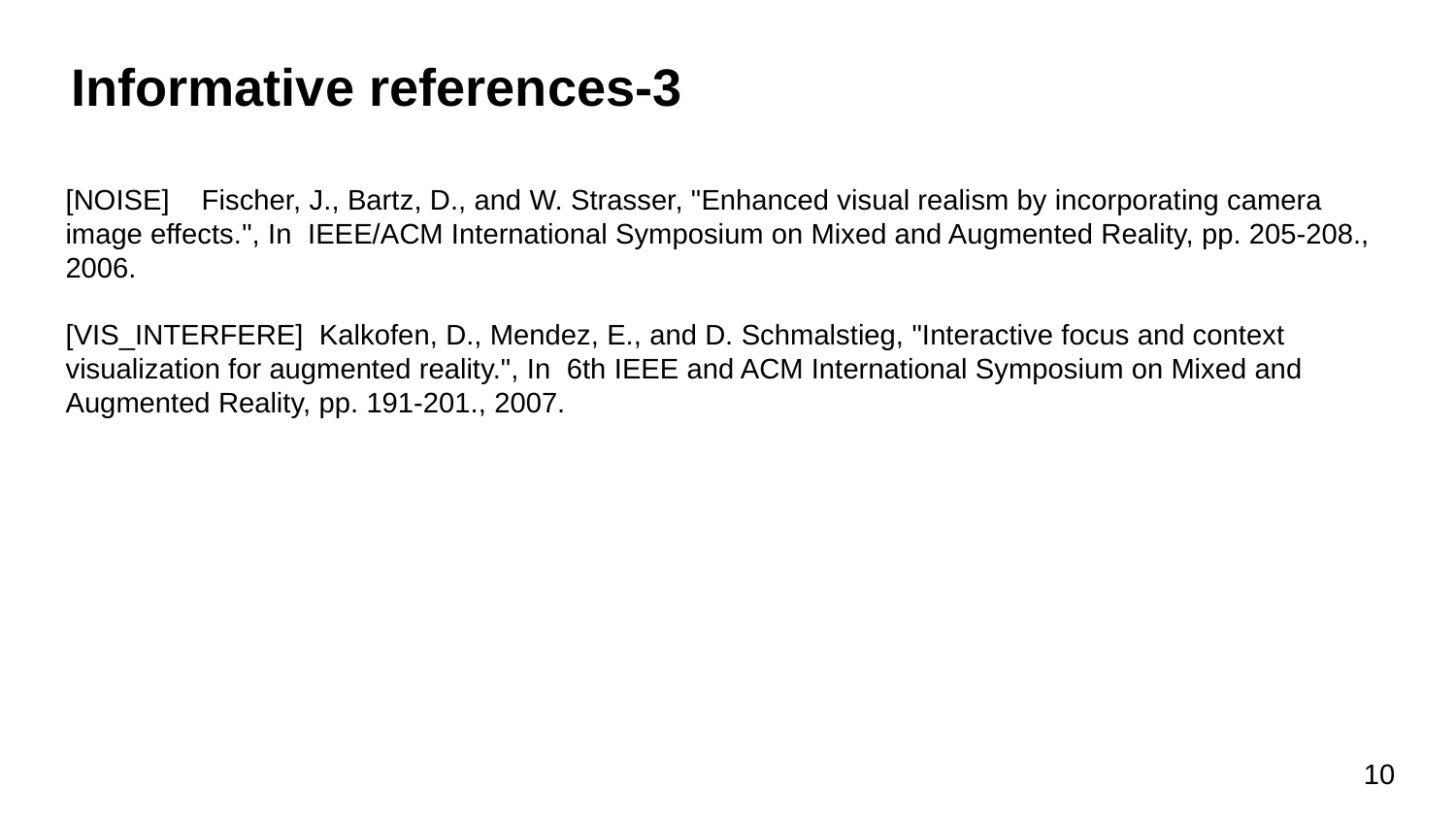

# Informative references-3

[NOISE]    Fischer, J., Bartz, D., and W. Strasser, "Enhanced visual realism by incorporating camera image effects.", In  IEEE/ACM International Symposium on Mixed and Augmented Reality, pp. 205-208., 2006.

[VIS_INTERFERE]  Kalkofen, D., Mendez, E., and D. Schmalstieg, "Interactive focus and context visualization for augmented reality.", In  6th IEEE and ACM International Symposium on Mixed and Augmented Reality, pp. 191-201., 2007.

10